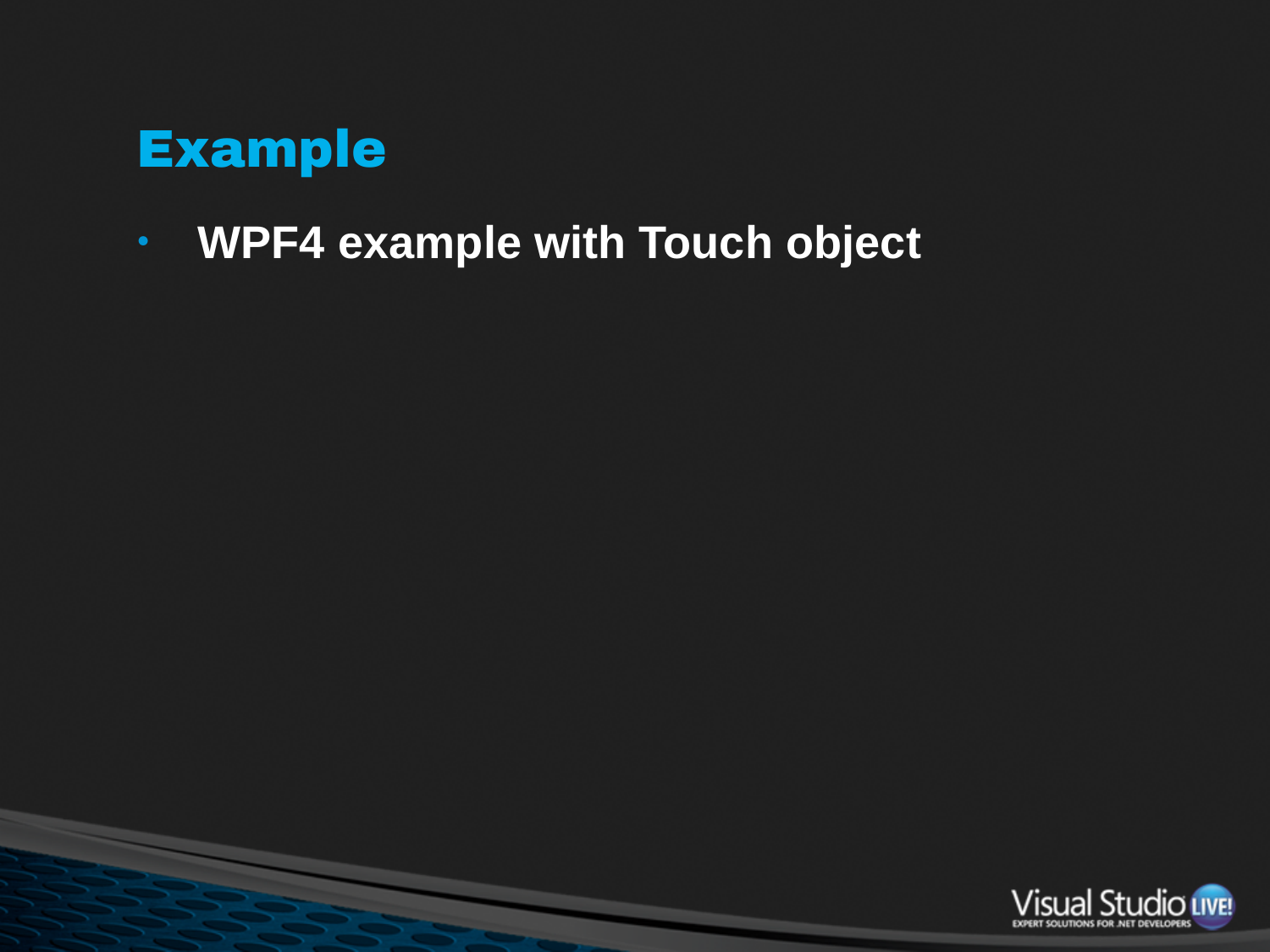

# Example
WPF4 example with Touch object